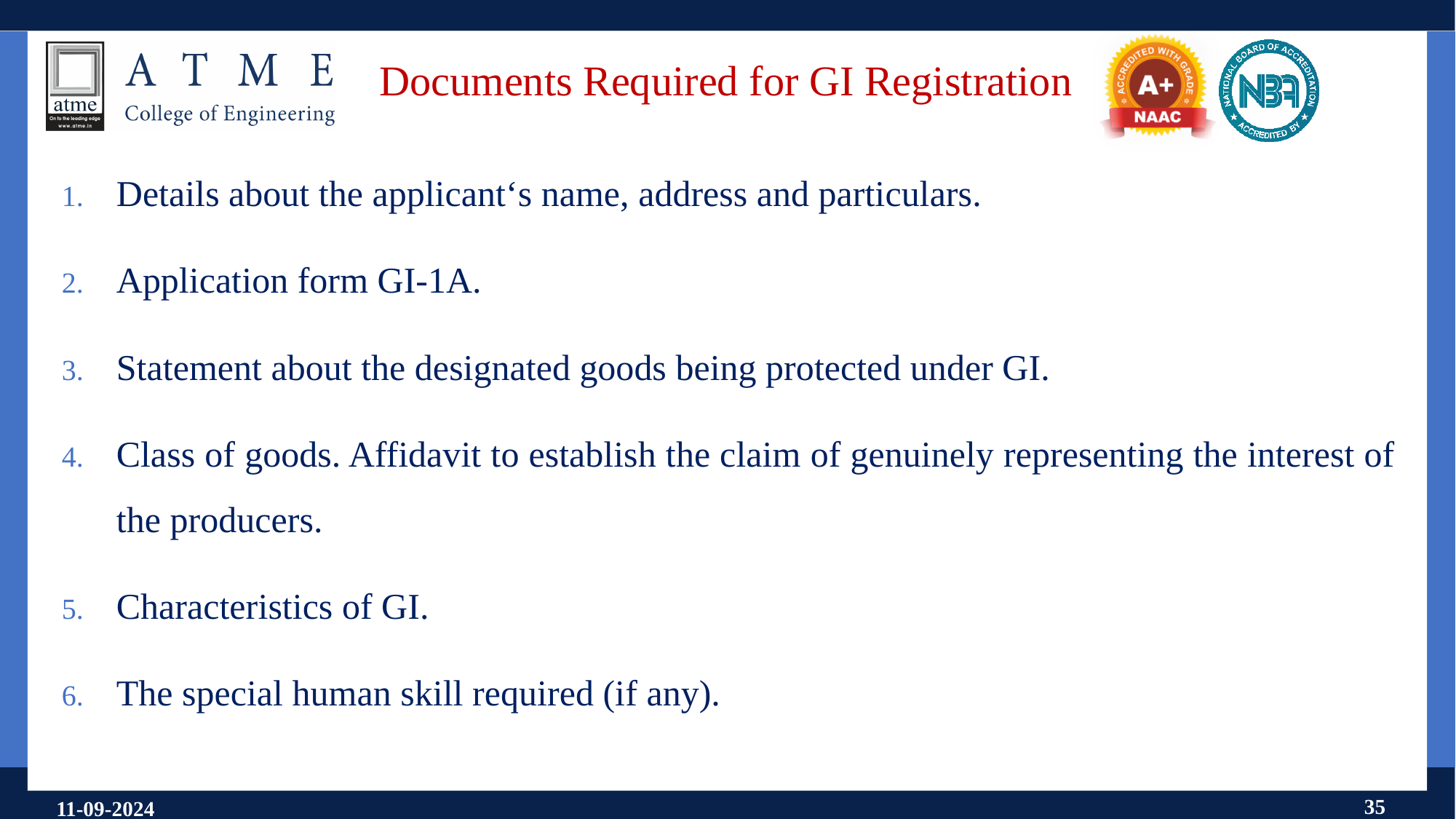

# Documents Required for GI Registration
Details about the applicant‘s name, address and particulars.
Application form GI-1A.
Statement about the designated goods being protected under GI.
Class of goods. Affidavit to establish the claim of genuinely representing the interest of the producers.
Characteristics of GI.
The special human skill required (if any).
35
11-09-2024